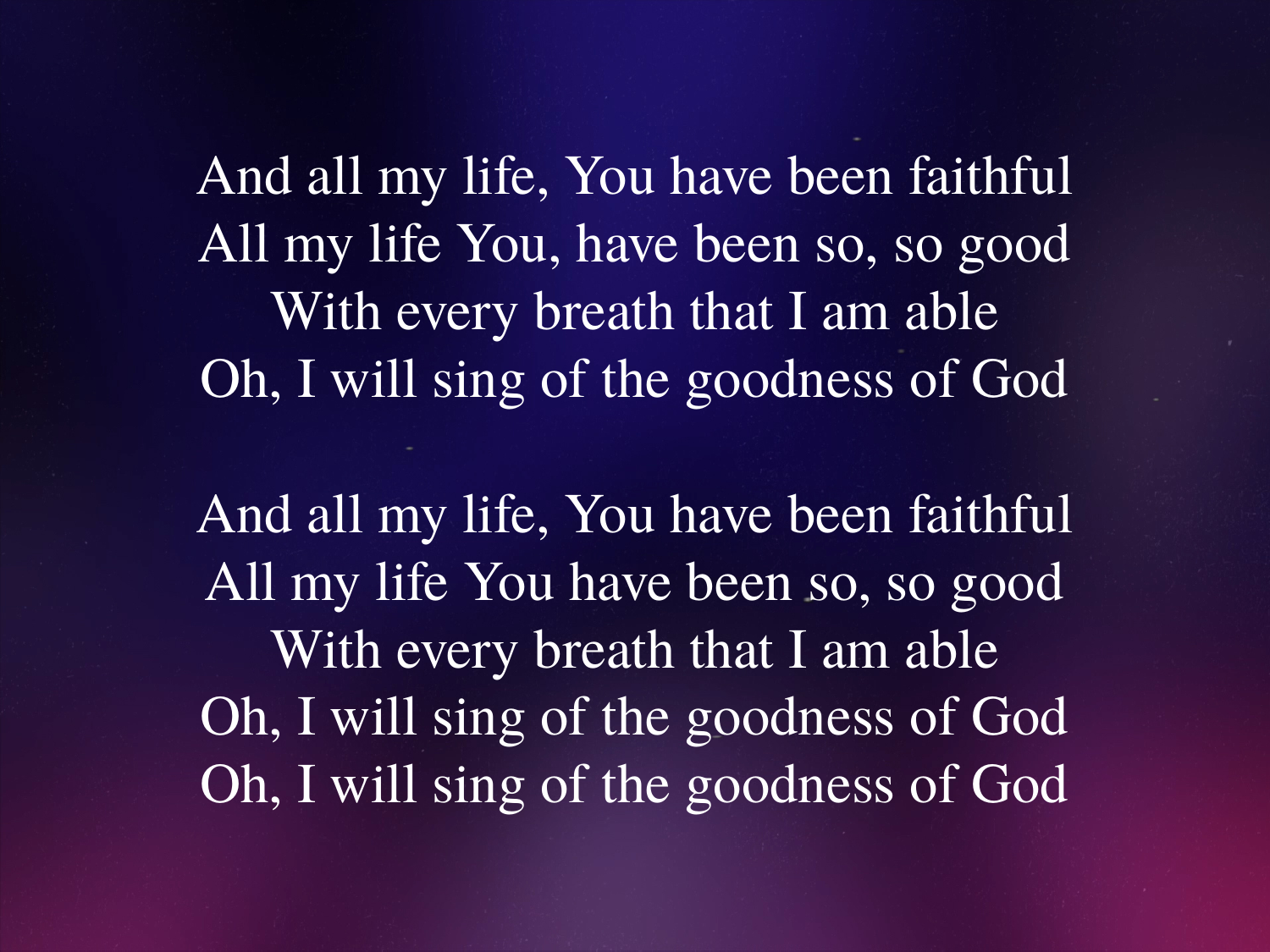

# And all my life, You have been faithful All my life You, have been so, so good With every breath that I am able Oh, I will sing of the goodness of God And all my life, You have been faithful All my life You have been so, so good With every breath that I am able Oh, I will sing of the goodness of God Oh, I will sing of the goodness of God